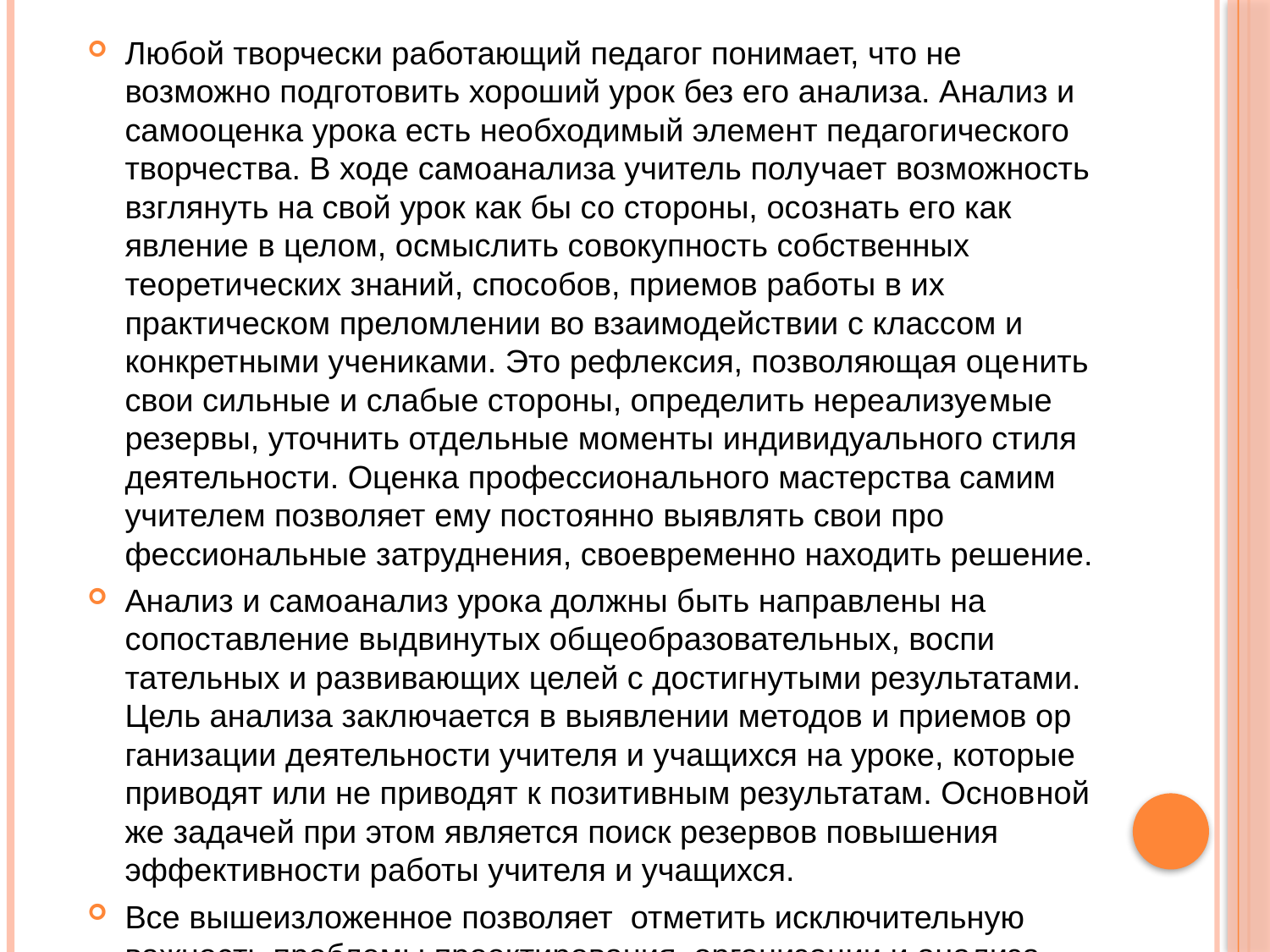

Любой творчески работающий педагог понимает, что не­возможно подготовить хороший урок без его анализа. Анализ и самооценка урока есть необходимый элемент пе­дагогического творчества. В ходе самоанализа учитель полу­чает возможность взглянуть на свой урок как бы со стороны, осознать его как явление в целом, осмыслить совокупность собственных теоретических знаний, способов, приемов работы в их практическом преломлении во взаимодействии с классом и конкретными учениками. Это рефлексия, позволяющая оце­нить свои сильные и слабые стороны, определить нереализуе­мые резервы, уточнить отдельные моменты индивидуального стиля деятельности. Оценка профессионального мастерства самим учителем позволяет ему постоянно выявлять свои про­фессиональные затруднения, своевременно находить решение.
Анализ и самоанализ урока должны быть направлены на сопоставление выдвинутых общеобразовательных, воспи­тательных и развивающих целей с достигнутыми результатами. Цель анализа заключается в выявлении методов и приемов ор­ганизации деятельности учителя и учащихся на уроке, которые приводят или не приводят к позитивным результатам. Основ­ной же задачей при этом является поиск резервов повышения эффективности работы учителя и учащихся.
Все вышеизложенное позволяет  отметить исключительную важность проблемы проектирования, организации и анализа урока с учетом требований ФГОС ОО.